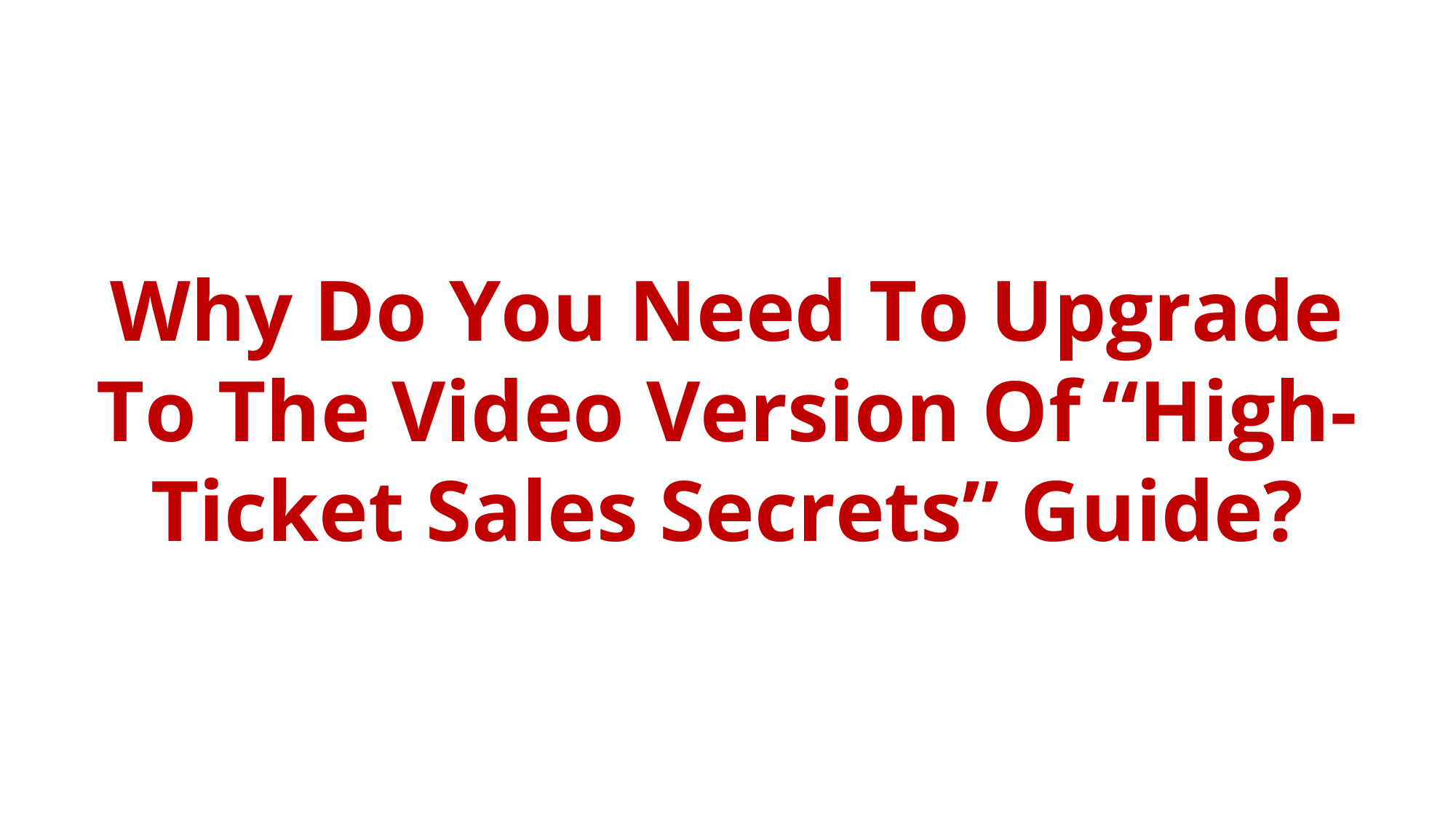

Why Do You Need To Upgrade To The Video Version Of “High-Ticket Sales Secrets” Guide?